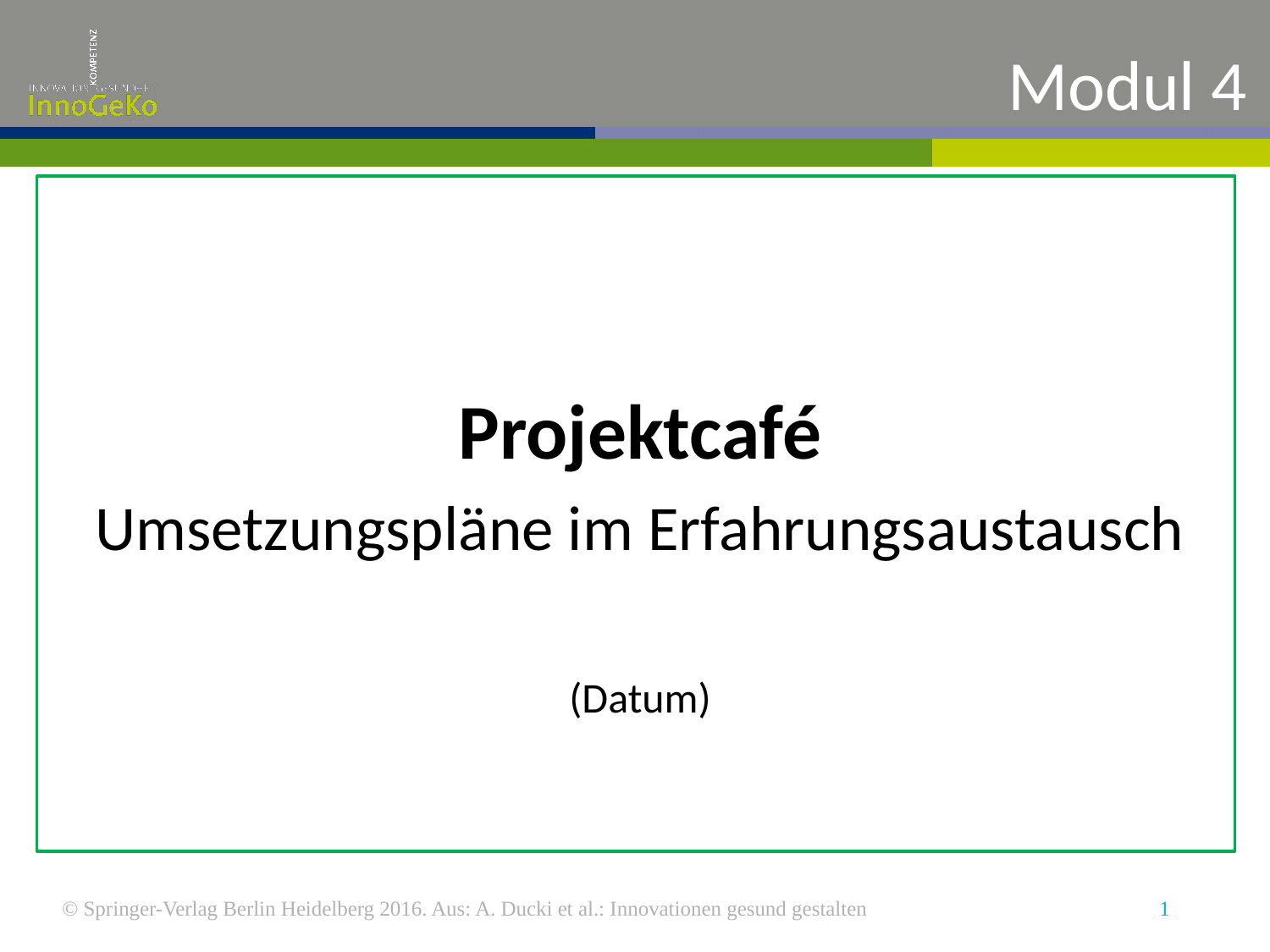

# Modul 4

Projektcafé
Umsetzungspläne im Erfahrungsaustausch

(Datum)

© Springer-Verlag Berlin Heidelberg 2016. Aus: A. Ducki et al.: Innovationen gesund gestalten

1